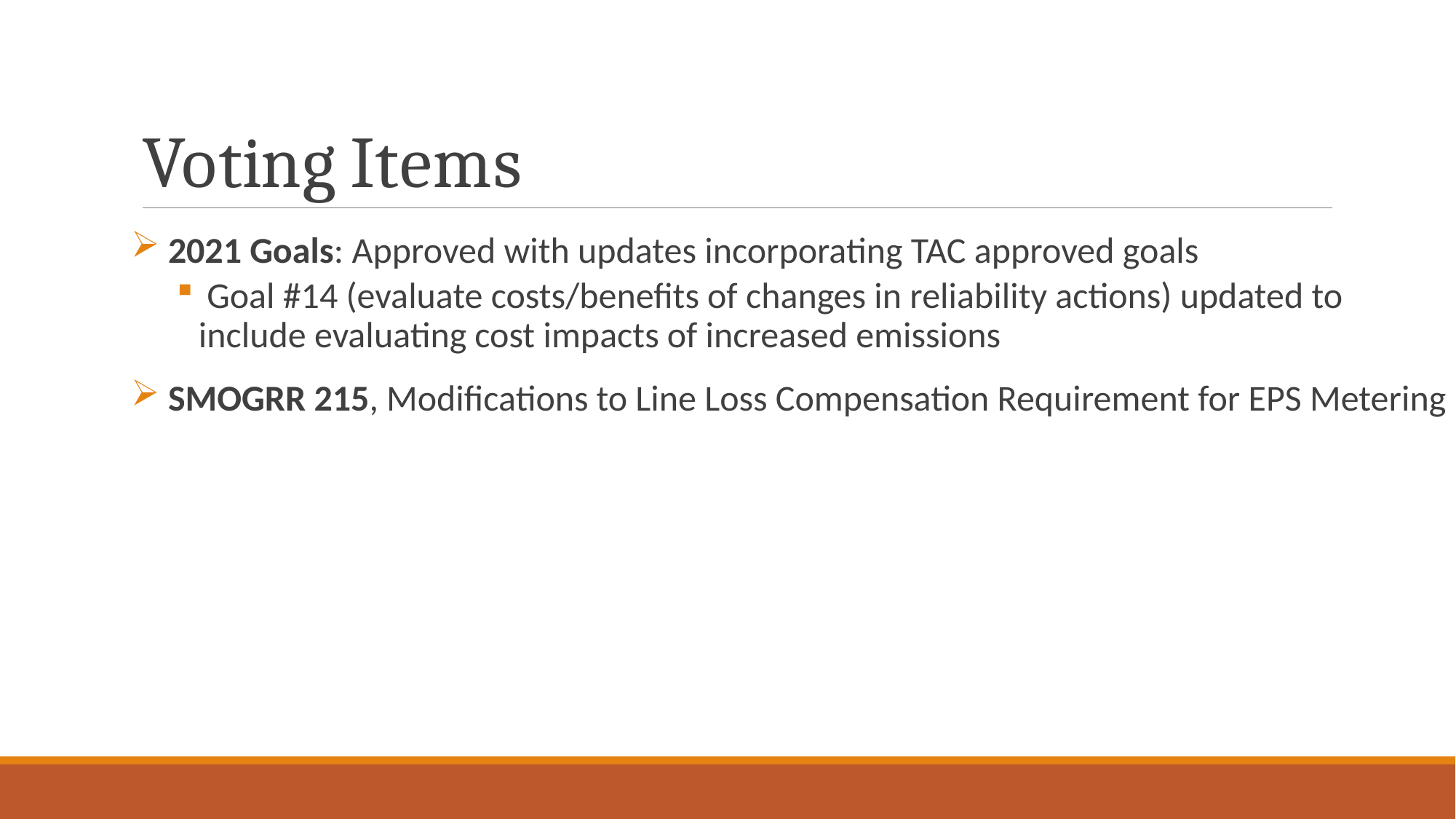

# Voting Items
 2021 Goals: Approved with updates incorporating TAC approved goals
 Goal #14 (evaluate costs/benefits of changes in reliability actions) updated to include evaluating cost impacts of increased emissions
 SMOGRR 215, Modifications to Line Loss Compensation Requirement for EPS Metering